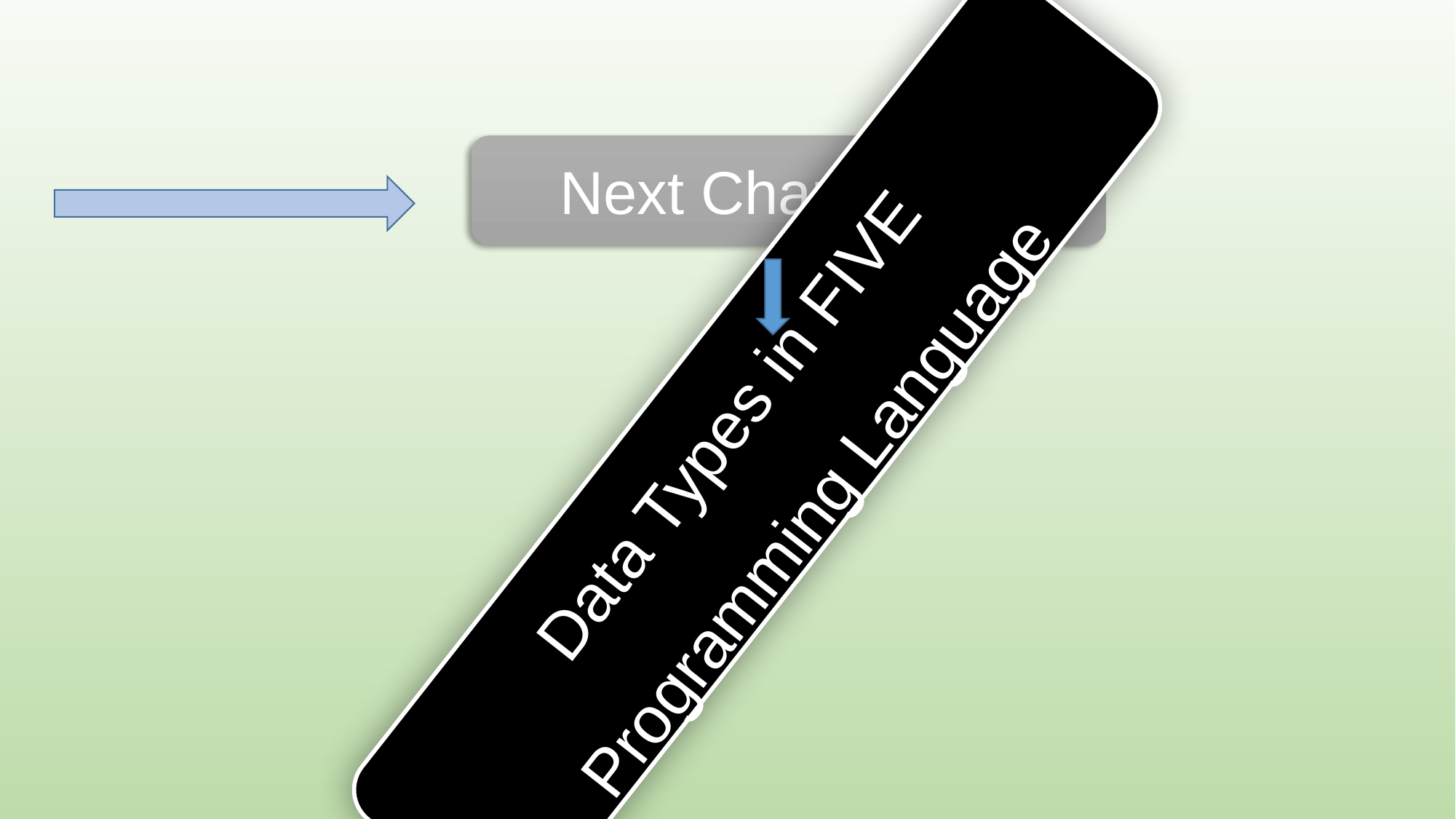

Next Chapter 03

Data Types in FIVE
Programming Language